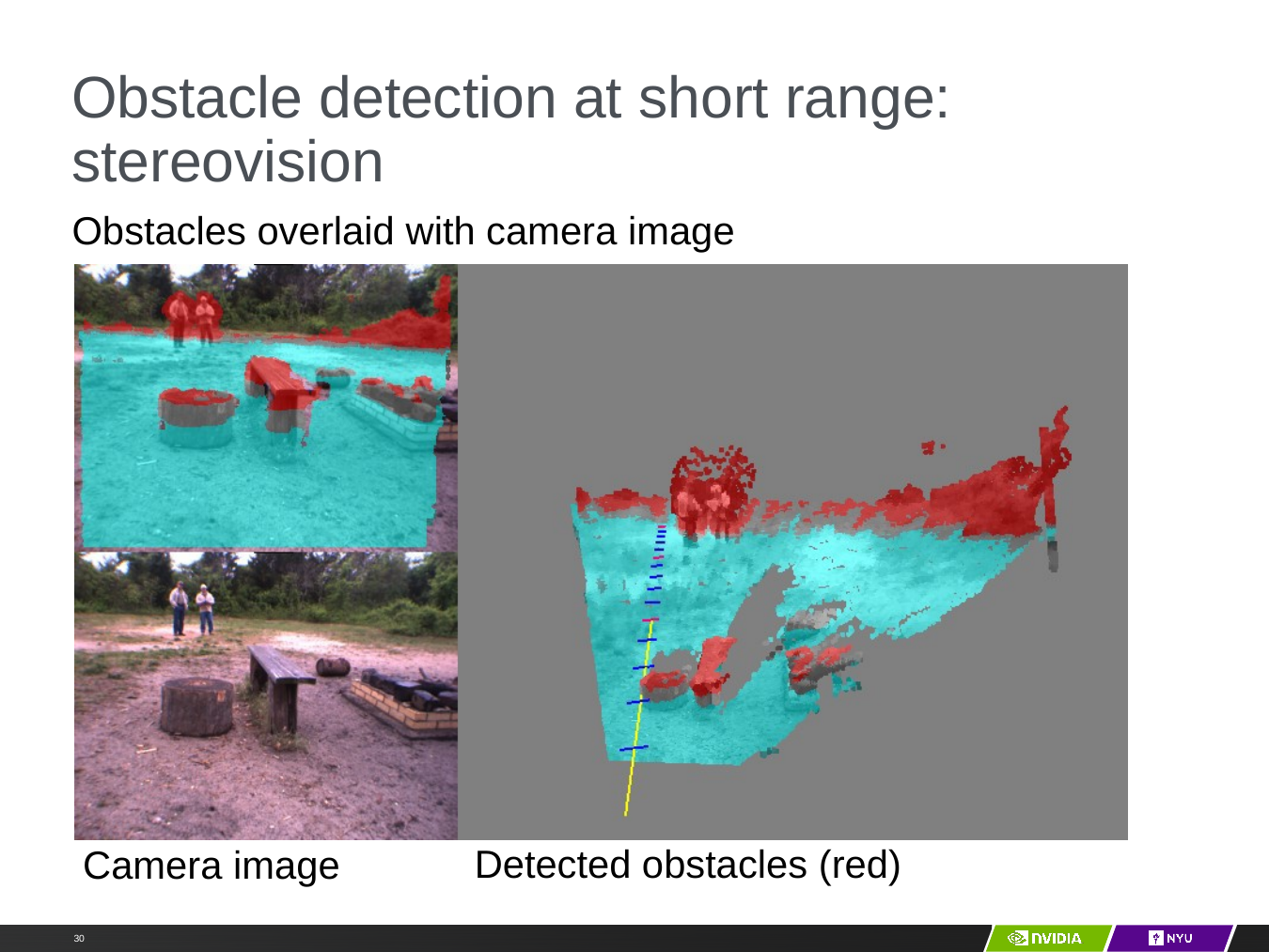

# Obstacle detection at short range: stereovision
Y LeCun
Obstacles overlaid with camera image

Detected obstacles (red)
Camera image